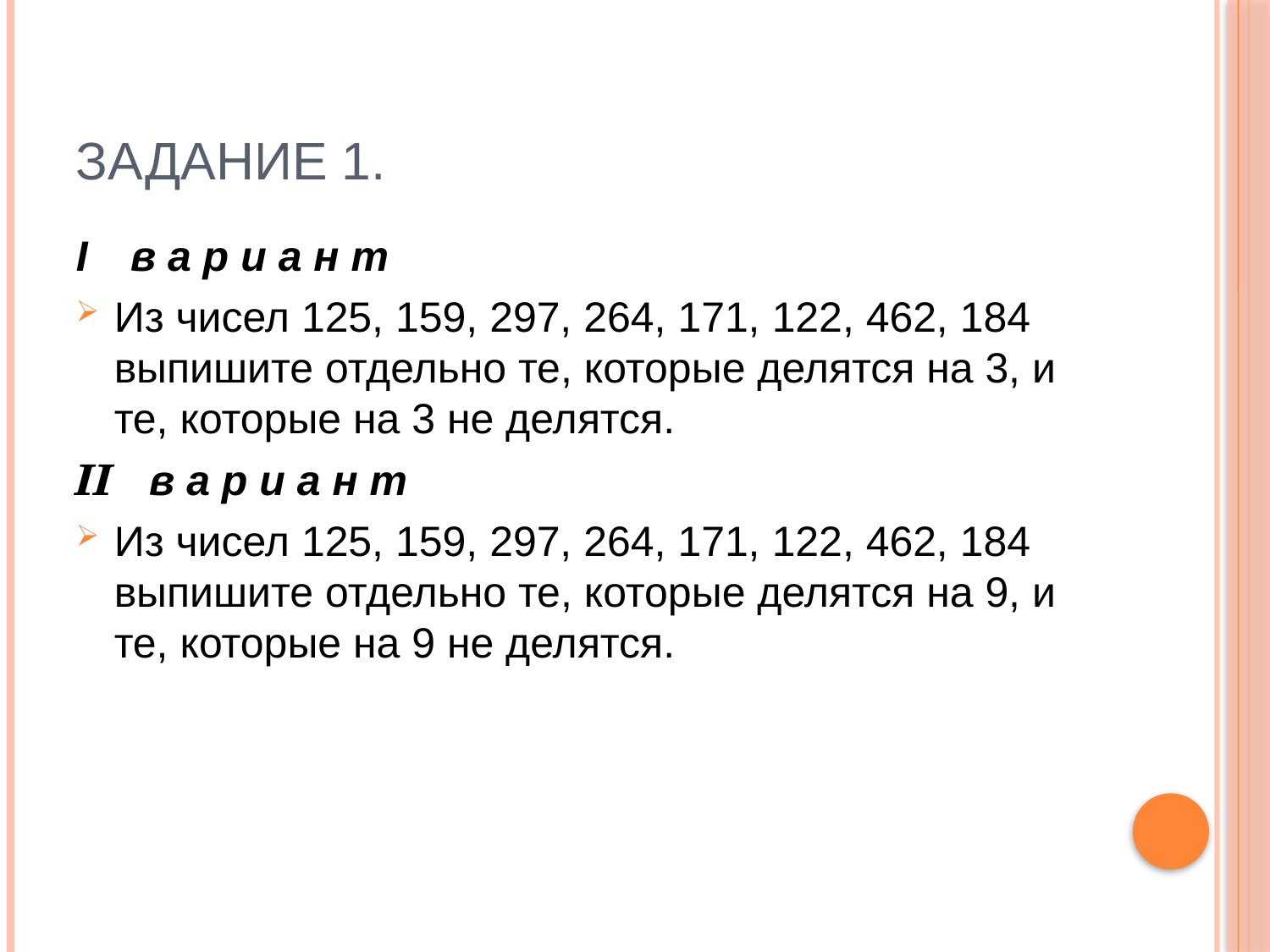

# Задание 1.
I   в а р и а н т
Из чисел 125, 159, 297, 264, 171, 122, 462, 184 выпишите отдельно те, которые делятся на 3, и те, которые на 3 не делятся.
II   в а р и а н т
Из чисел 125, 159, 297, 264, 171, 122, 462, 184 выпишите отдельно те, которые делятся на 9, и те, которые на 9 не делятся.